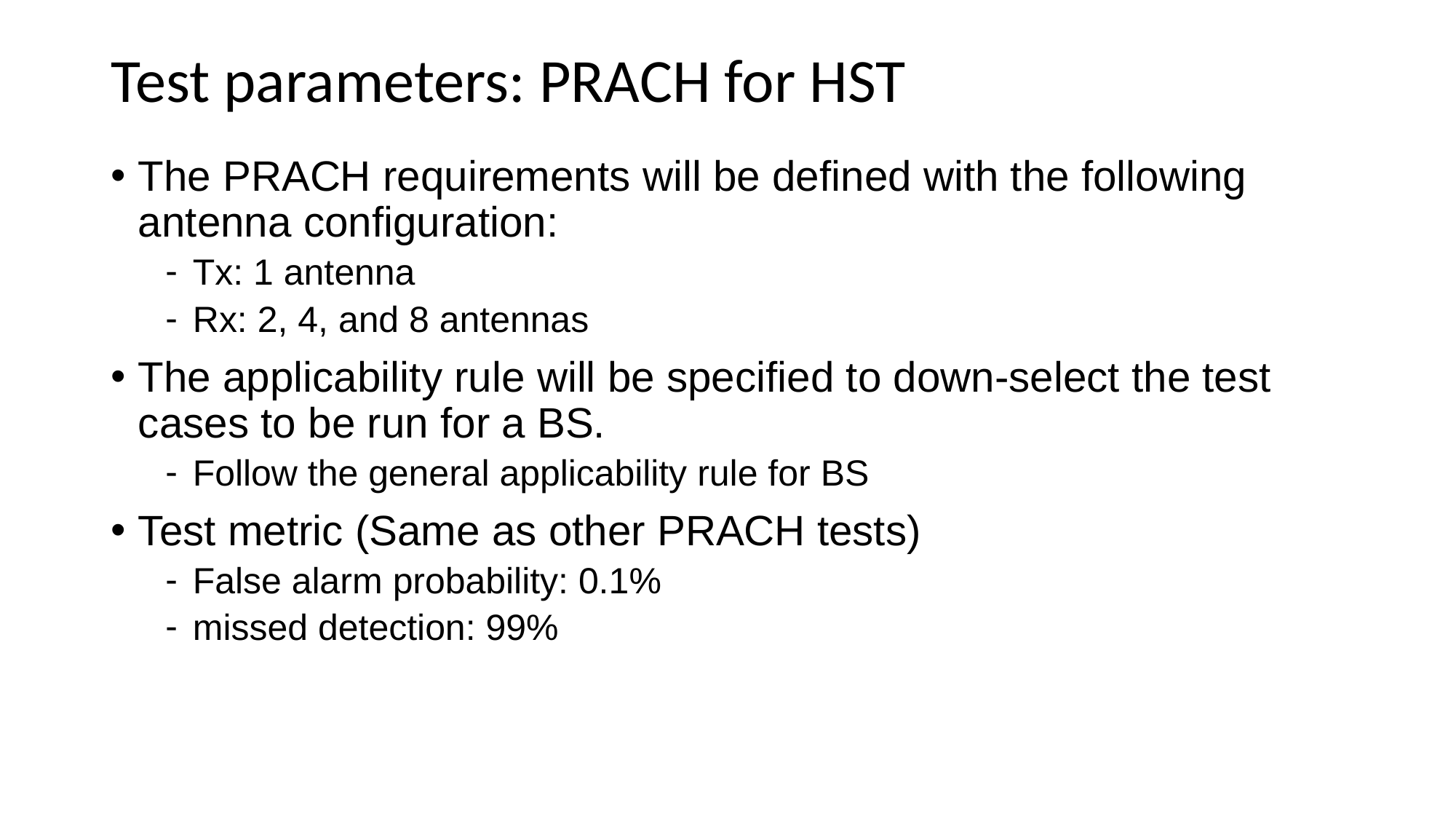

# Test parameters: PRACH for HST
The PRACH requirements will be defined with the following antenna configuration:
Tx: 1 antenna
Rx: 2, 4, and 8 antennas
The applicability rule will be specified to down-select the test cases to be run for a BS.
Follow the general applicability rule for BS
Test metric (Same as other PRACH tests)
False alarm probability: 0.1%
missed detection: 99%